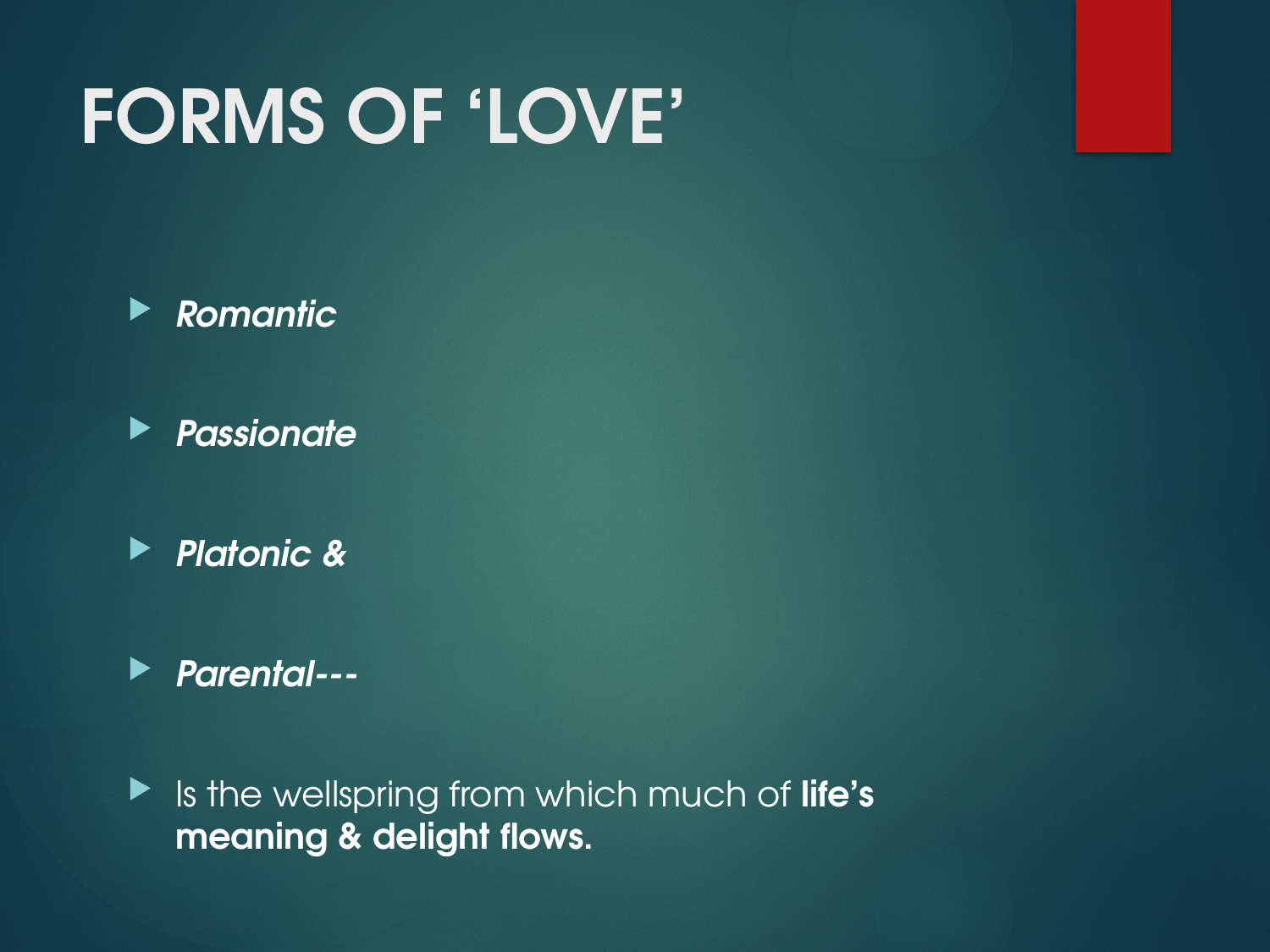

# FORMS OF ‘LOVE’
Romantic

Passionate

Platonic &

Parental---

Is the wellspring from which much of life’s meaning & delight flows.